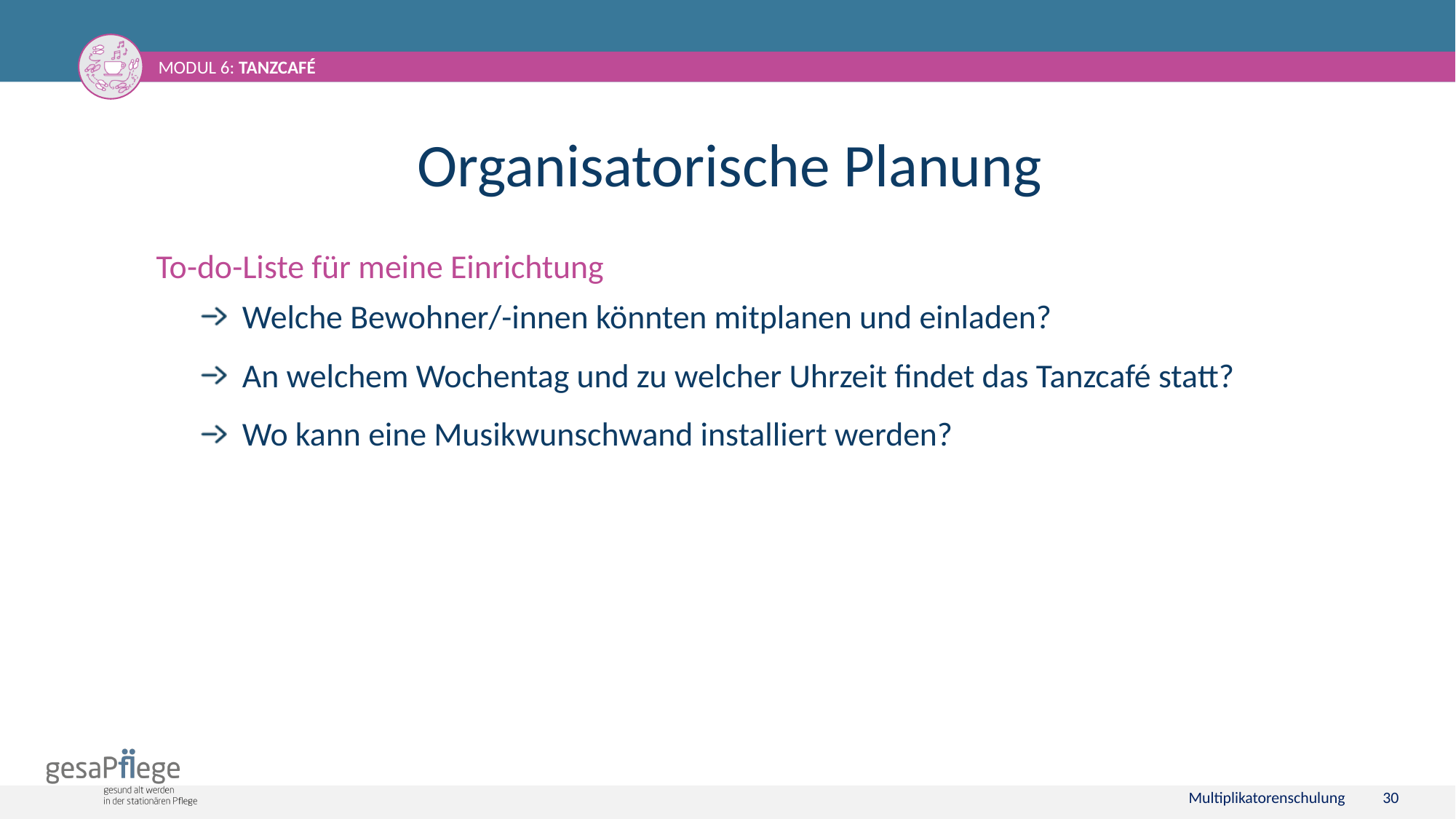

# Organisatorische Planung
To-do-Liste für meine Einrichtung
Welche Bewohner/-innen könnten mitplanen und einladen?
An welchem Wochentag und zu welcher Uhrzeit findet das Tanzcafé statt?
Wo kann eine Musikwunschwand installiert werden?
Multiplikatorenschulung
30